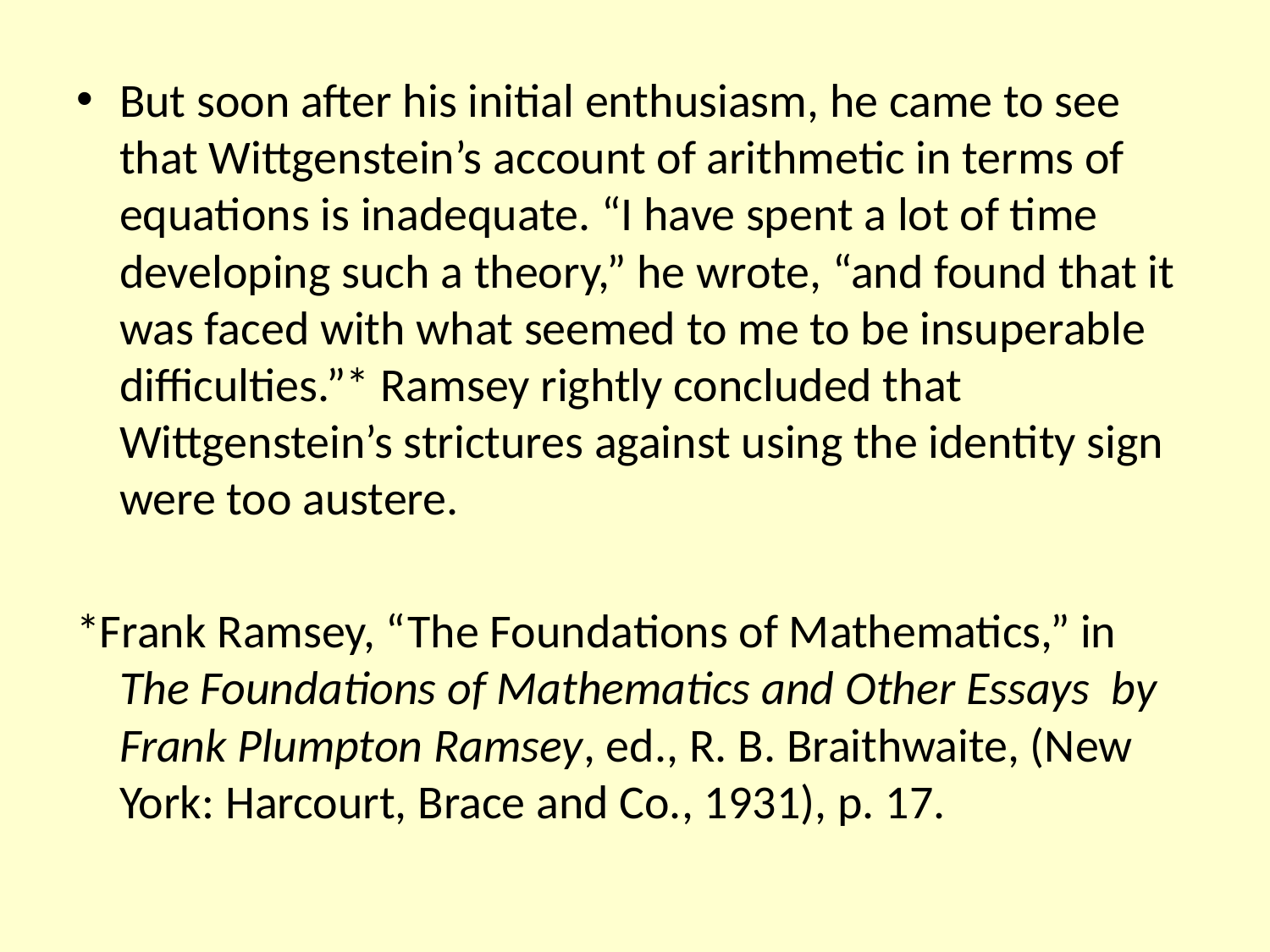

But soon after his initial enthusiasm, he came to see that Wittgenstein’s account of arithmetic in terms of equations is inadequate. “I have spent a lot of time developing such a theory,” he wrote, “and found that it was faced with what seemed to me to be insuperable difficulties.”* Ramsey rightly concluded that Wittgenstein’s strictures against using the identity sign were too austere.

*Frank Ramsey, “The Foundations of Mathematics,” in The Foundations of Mathematics and Other Essays  by Frank Plumpton Ramsey, ed., R. B. Braithwaite, (New York: Harcourt, Brace and Co., 1931), p. 17.